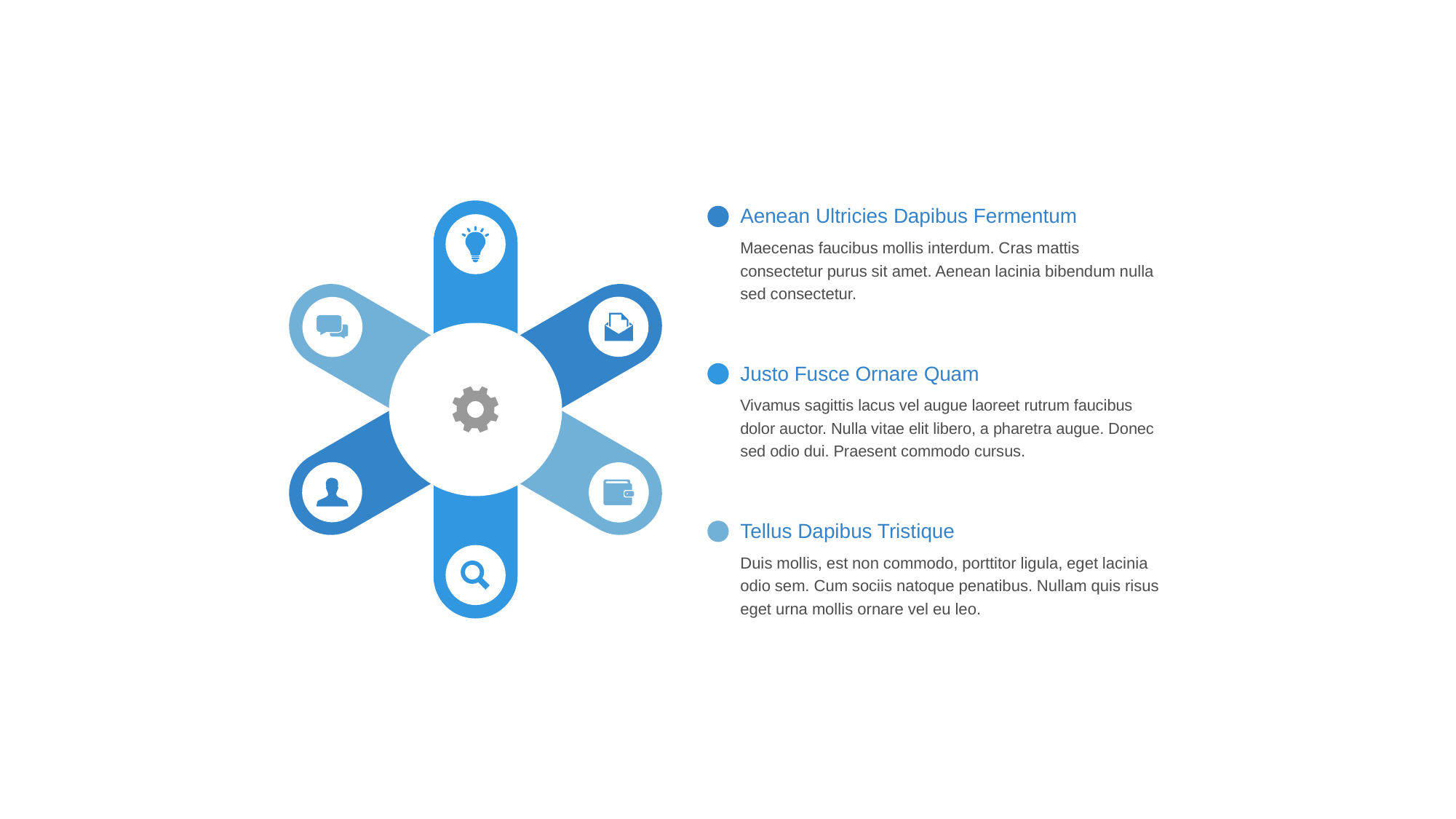

Aenean Ultricies Dapibus Fermentum
Maecenas faucibus mollis interdum. Cras mattis consectetur purus sit amet. Aenean lacinia bibendum nulla sed consectetur.

Justo Fusce Ornare Quam
Vivamus sagittis lacus vel augue laoreet rutrum faucibus dolor auctor. Nulla vitae elit libero, a pharetra augue. Donec sed odio dui. Praesent commodo cursus.

Tellus Dapibus Tristique
Duis mollis, est non commodo, porttitor ligula, eget lacinia odio sem. Cum sociis natoque penatibus. Nullam quis risus eget urna mollis ornare vel eu leo.